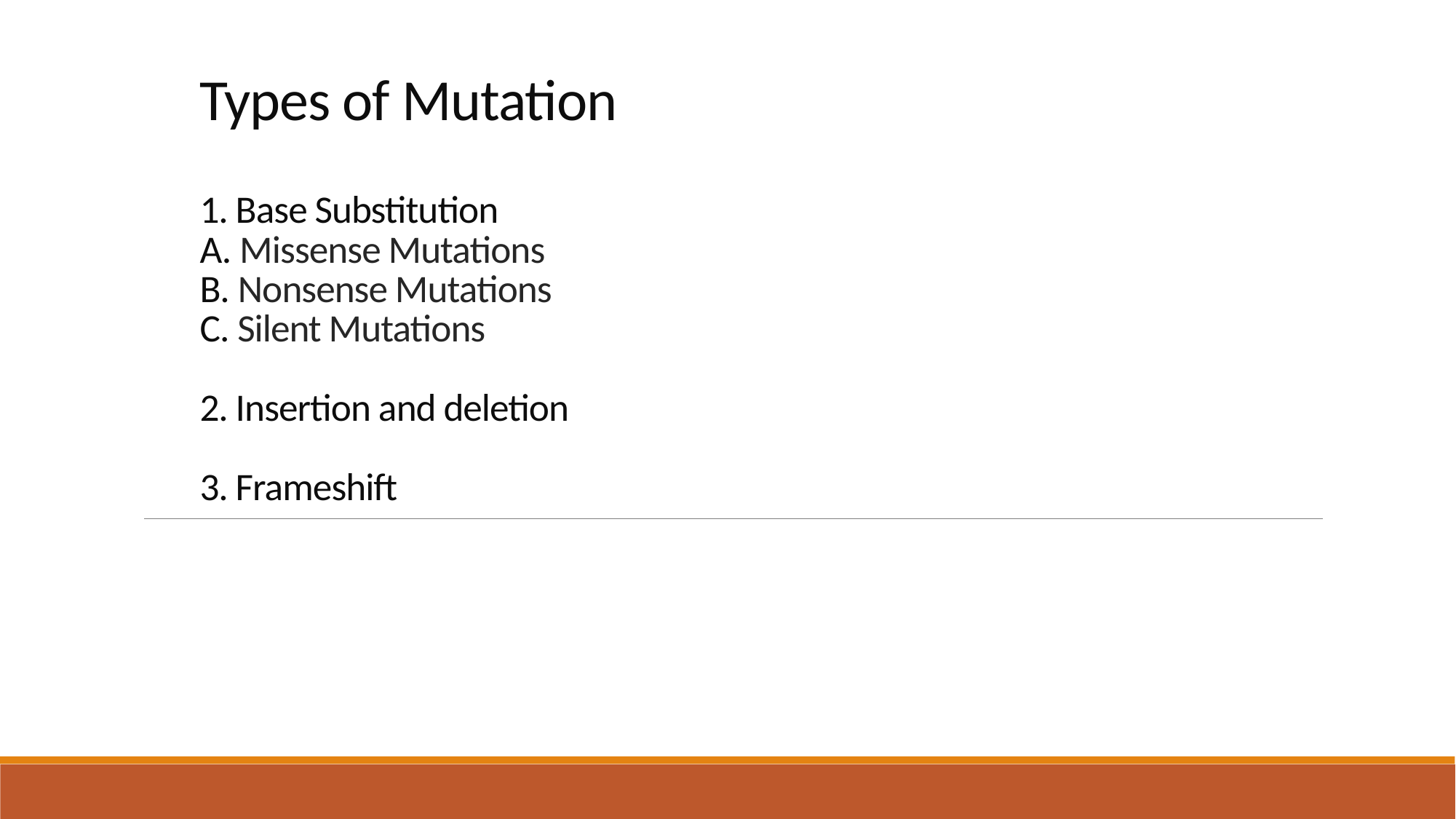

# Types of Mutation 1. Base Substitution A. Missense Mutations B. Nonsense Mutations C. Silent Mutations 2. Insertion and deletion 3. Frameshift